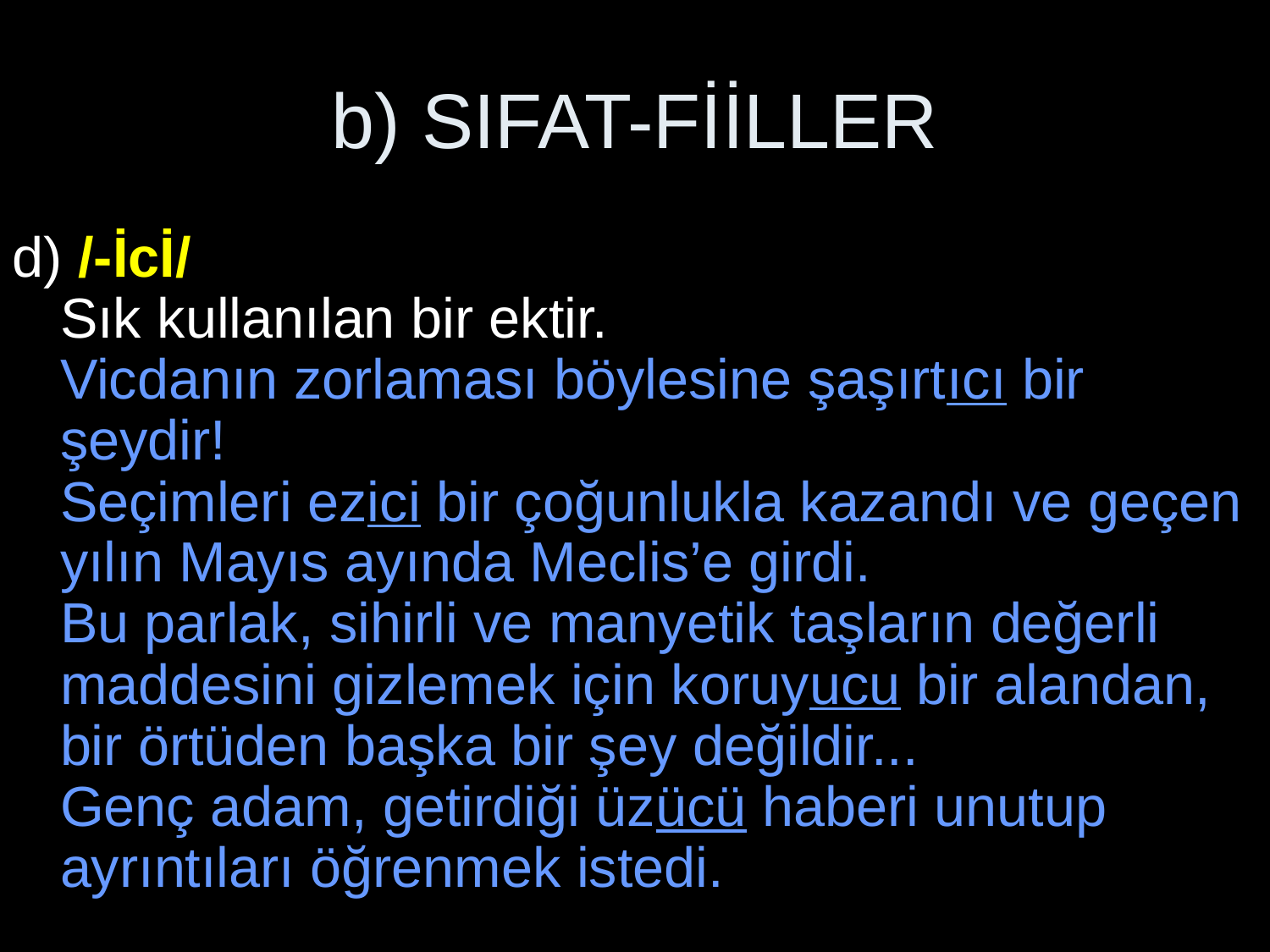

# b) SIFAT-FİİLLER
d) /-İcİ/
Sık kullanılan bir ektir.
Vicdanın zorlaması böylesine şaşırtıcı bir şeydir!
Seçimleri ezici bir çoğunlukla kazandı ve geçen yılın Mayıs ayında Meclis’e girdi.
Bu parlak, sihirli ve manyetik taşların değerli maddesini gizlemek için koruyucu bir alandan, bir örtüden başka bir şey değildir...
Genç adam, getirdiği üzücü haberi unutup ayrıntıları öğrenmek istedi.